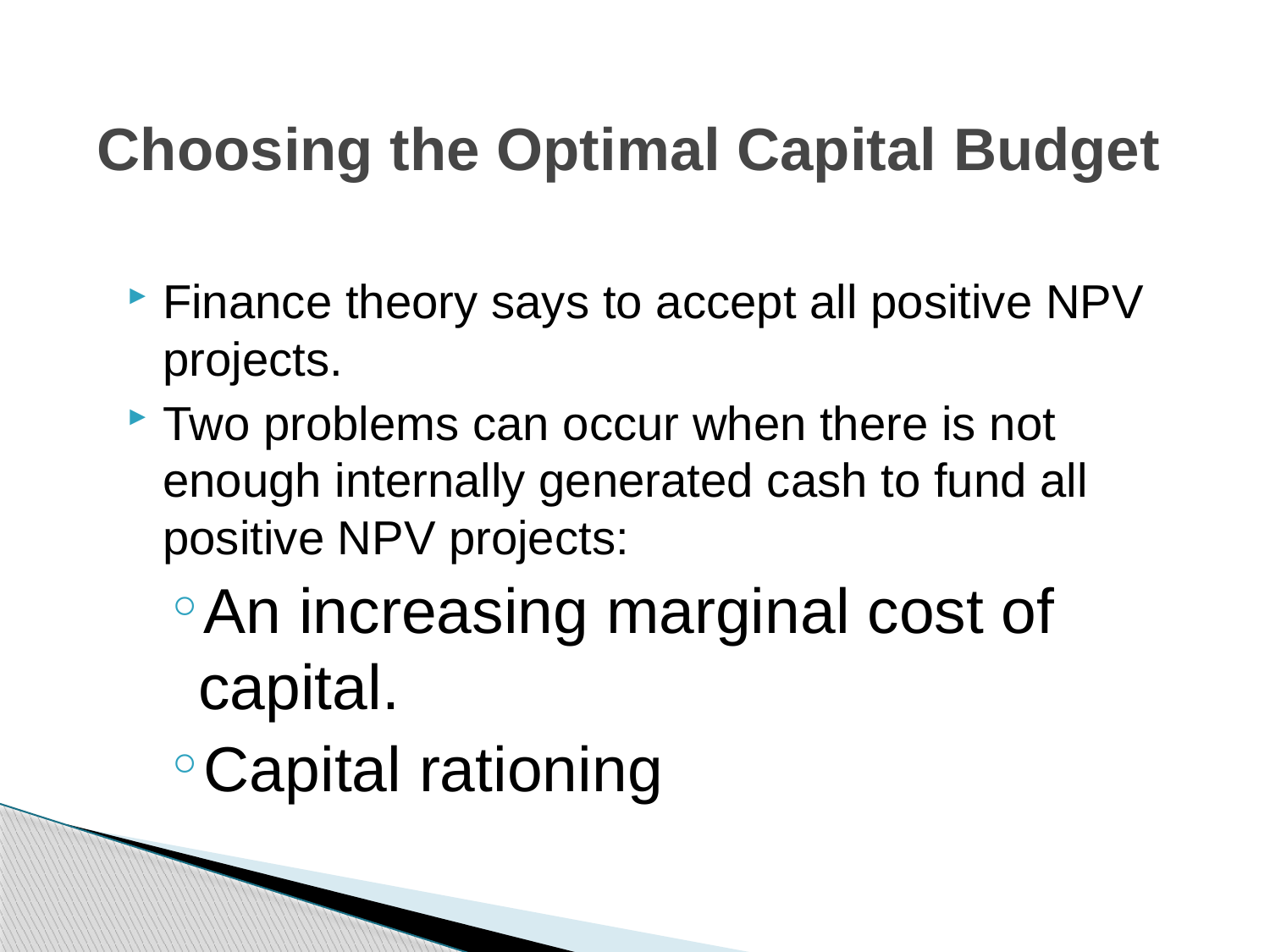

# Choosing the Optimal Capital Budget
Finance theory says to accept all positive NPV projects.
Two problems can occur when there is not enough internally generated cash to fund all positive NPV projects:
An increasing marginal cost of capital.
Capital rationing